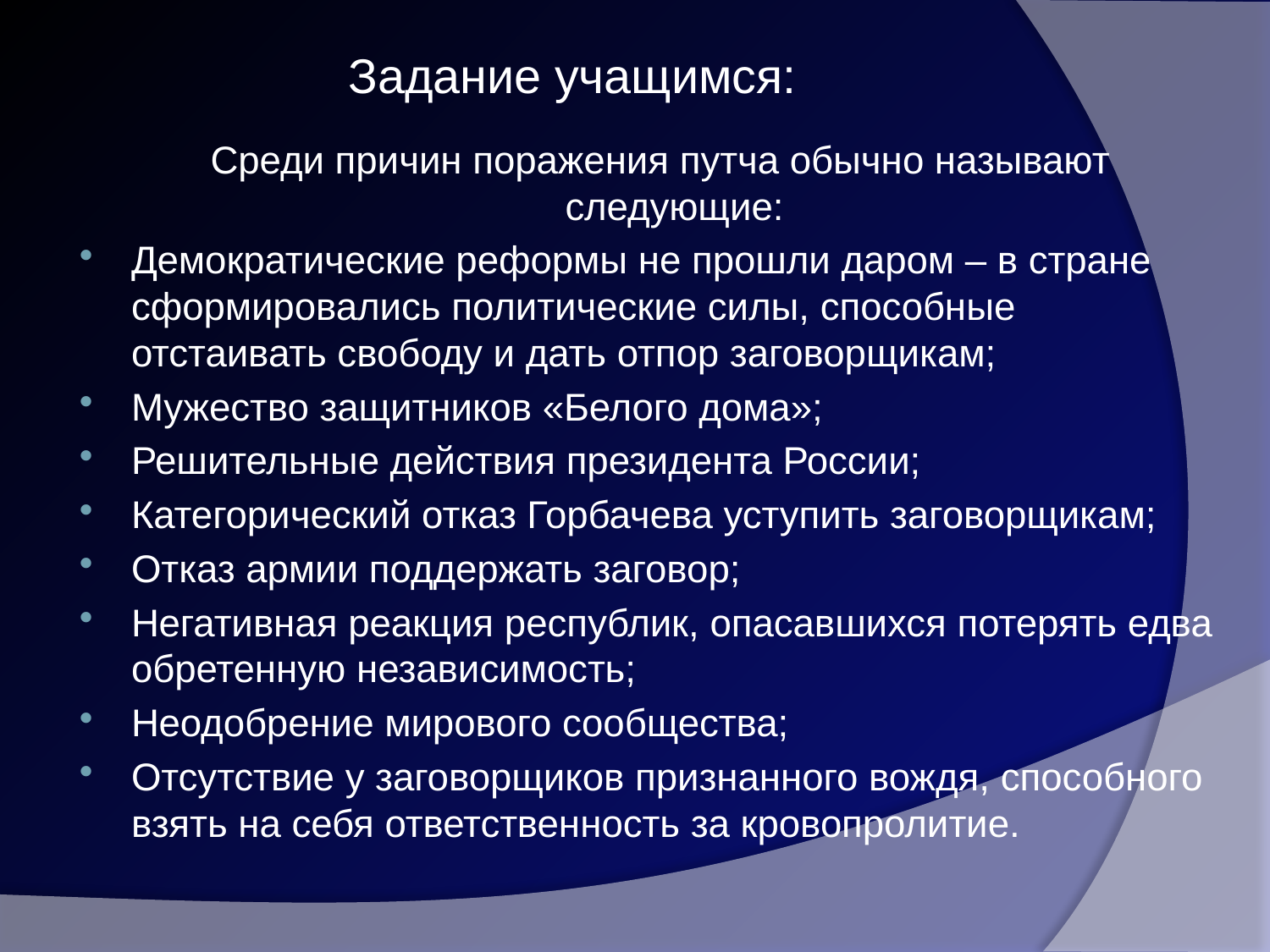

# Задание учащимся:
  Среди причин поражения путча обычно называют следующие:
Демократические реформы не прошли даром – в стране сформировались политические силы, способные отстаивать свободу и дать отпор заговорщикам;
Мужество защитников «Белого дома»;
Решительные действия президента России;
Категорический отказ Горбачева уступить заговорщикам;
Отказ армии поддержать заговор;
Негативная реакция республик, опасавшихся потерять едва обретенную независимость;
Неодобрение мирового сообщества;
Отсутствие у заговорщиков признанного вождя, способного взять на себя ответственность за кровопролитие.